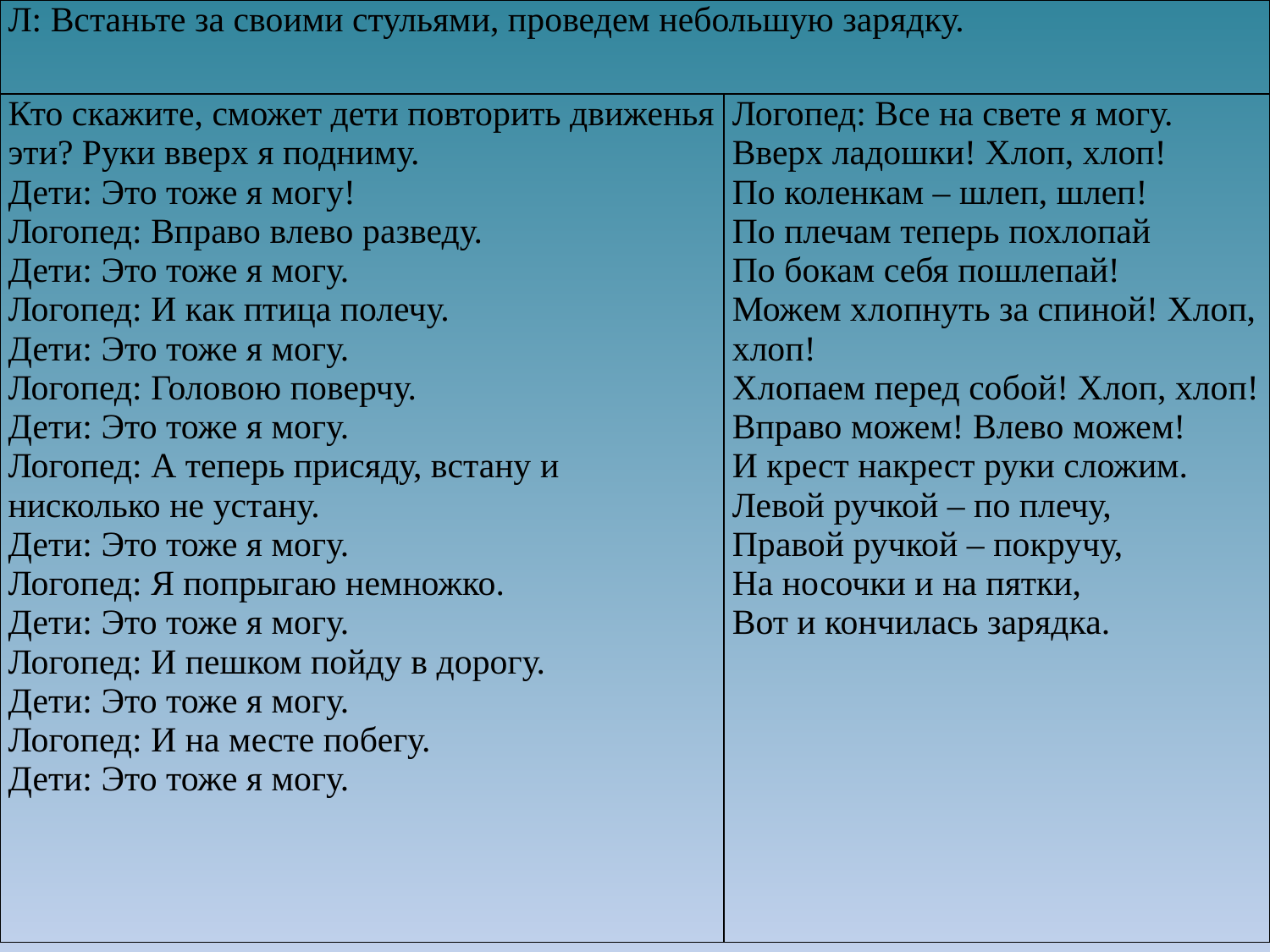

| Л: Встаньте за своими стульями, проведем небольшую зарядку. |  |
| --- | --- |
| Кто скажите, сможет дети повторить движенья эти? Руки вверх я подниму. Дети: Это тоже я могу! Логопед: Вправо влево разведу. Дети: Это тоже я могу. Логопед: И как птица полечу. Дети: Это тоже я могу. Логопед: Головою поверчу. Дети: Это тоже я могу. Логопед: А теперь присяду, встану и нисколько не устану. Дети: Это тоже я могу. Логопед: Я попрыгаю немножко. Дети: Это тоже я могу. Логопед: И пешком пойду в дорогу. Дети: Это тоже я могу. Логопед: И на месте побегу. Дети: Это тоже я могу. | Логопед: Все на свете я могу. Вверх ладошки! Хлоп, хлоп! По коленкам – шлеп, шлеп! По плечам теперь похлопай По бокам себя пошлепай! Можем хлопнуть за спиной! Хлоп, хлоп! Хлопаем перед собой! Хлоп, хлоп! Вправо можем! Влево можем! И крест накрест руки сложим. Левой ручкой – по плечу, Правой ручкой – покручу, На носочки и на пятки, Вот и кончилась зарядка. |